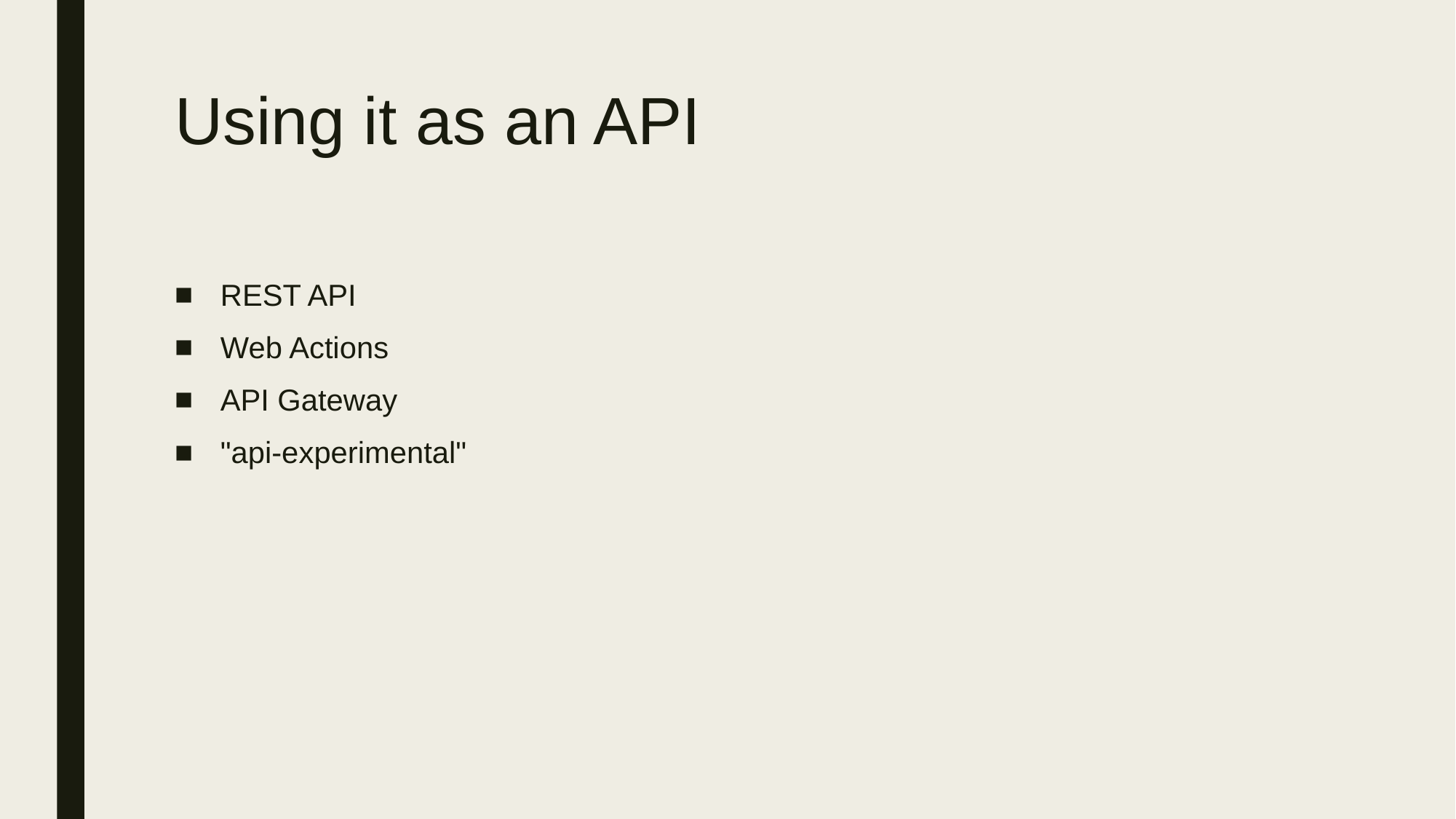

# Using it as an API
REST API
Web Actions
API Gateway
"api-experimental"